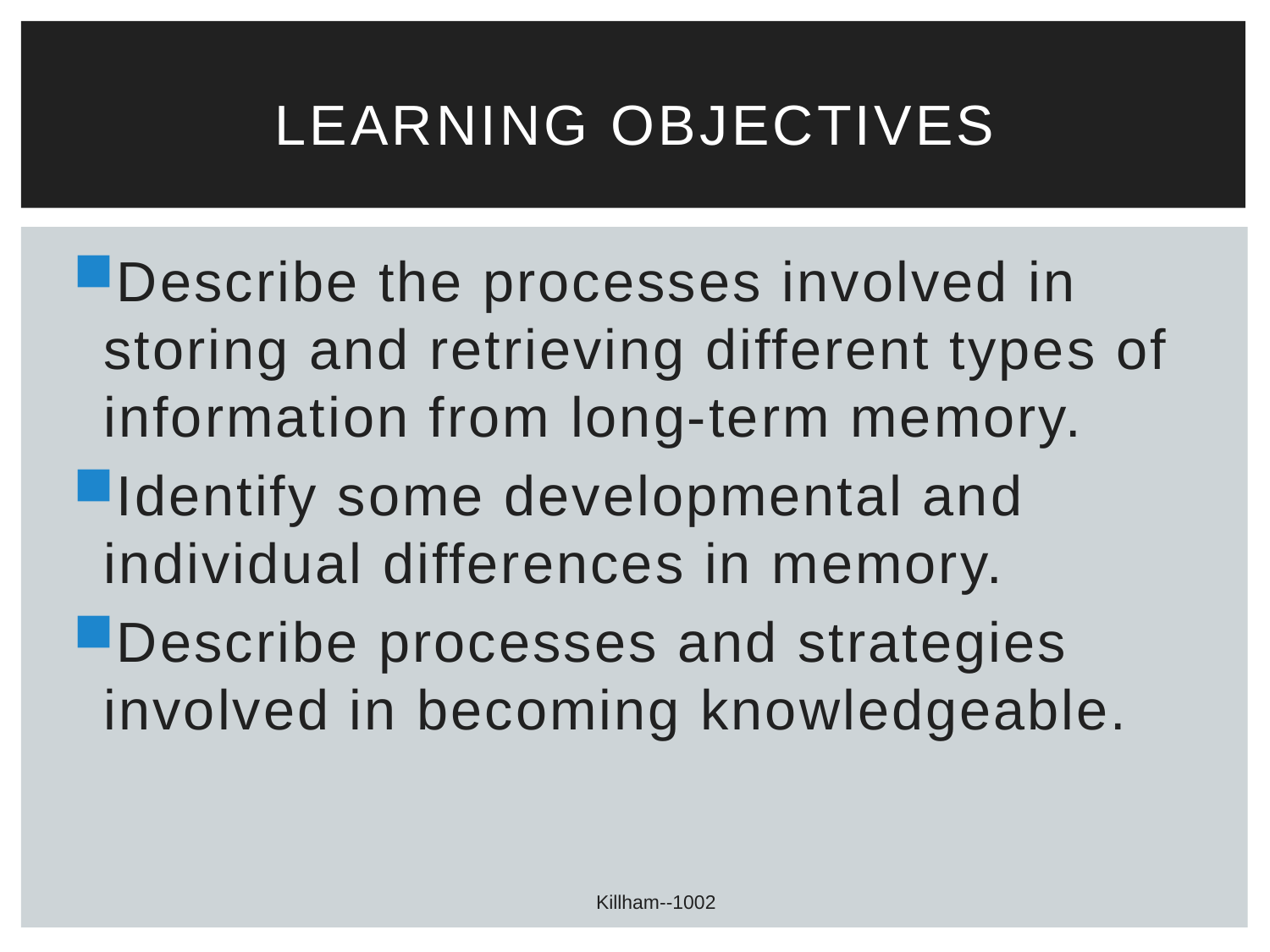

# Learning Objectives
Describe the processes involved in storing and retrieving different types of information from long-term memory.
Identify some developmental and individual differences in memory.
Describe processes and strategies involved in becoming knowledgeable.

Killham--1002